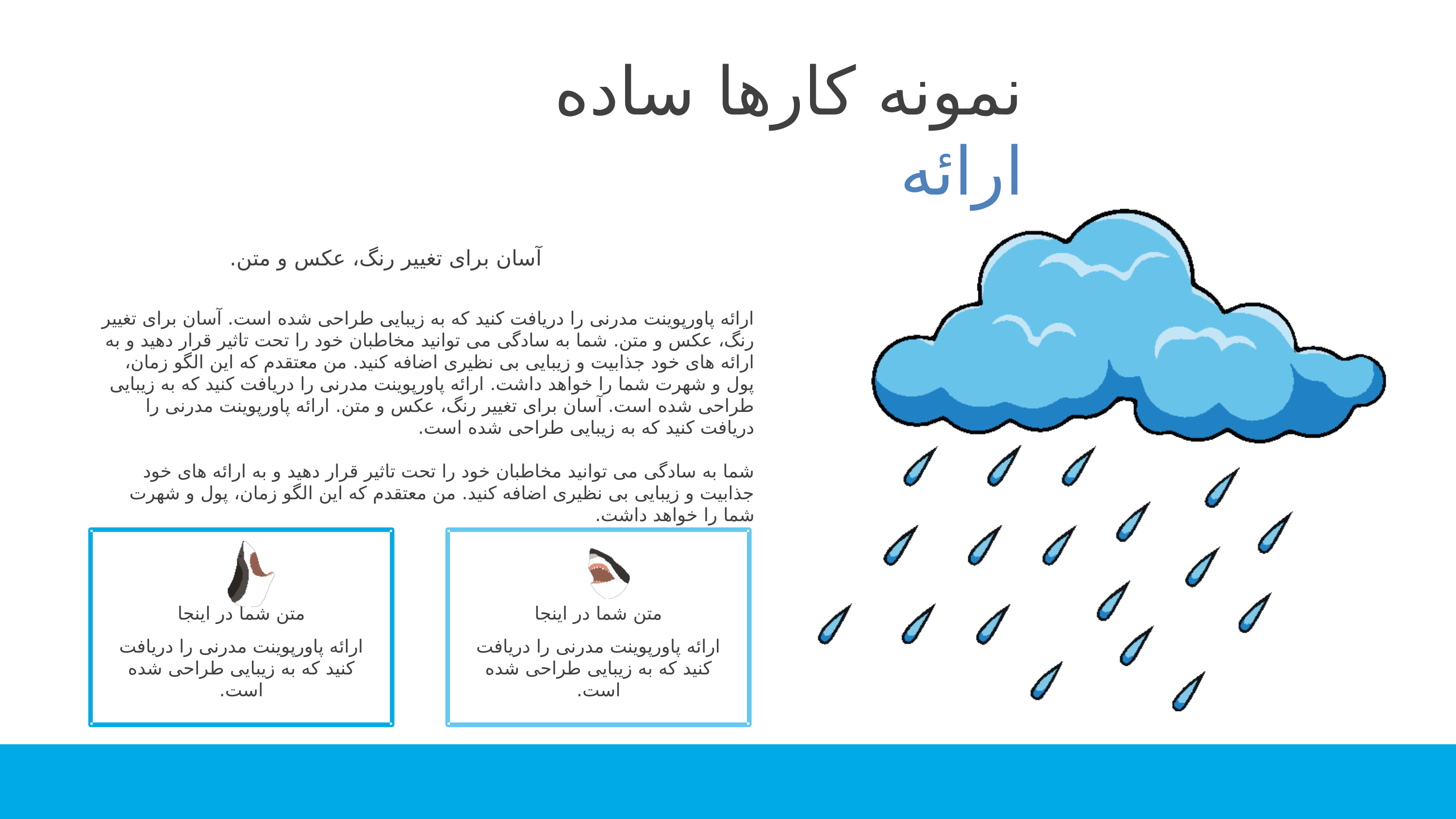

نمونه کارها ساده
ارائه

آسان برای تغییر رنگ، عکس و متن.
ارائه پاورپوینت مدرنی را دریافت کنید که به زیبایی طراحی شده است. آسان برای تغییر رنگ، عکس و متن. شما به سادگی می توانید مخاطبان خود را تحت تاثیر قرار دهید و به ارائه های خود جذابیت و زیبایی بی نظیری اضافه کنید. من معتقدم که این الگو زمان، پول و شهرت شما را خواهد داشت. ارائه پاورپوینت مدرنی را دریافت کنید که به زیبایی طراحی شده است. آسان برای تغییر رنگ، عکس و متن. ارائه پاورپوینت مدرنی را دریافت کنید که به زیبایی طراحی شده است.

شما به سادگی می توانید مخاطبان خود را تحت تاثیر قرار دهید و به ارائه های خود جذابیت و زیبایی بی نظیری اضافه کنید. من معتقدم که این الگو زمان، پول و شهرت شما را خواهد داشت.

متن شما در اینجا
متن شما در اینجا
ارائه پاورپوینت مدرنی را دریافت کنید که به زیبایی طراحی شده است.
ارائه پاورپوینت مدرنی را دریافت کنید که به زیبایی طراحی شده است.